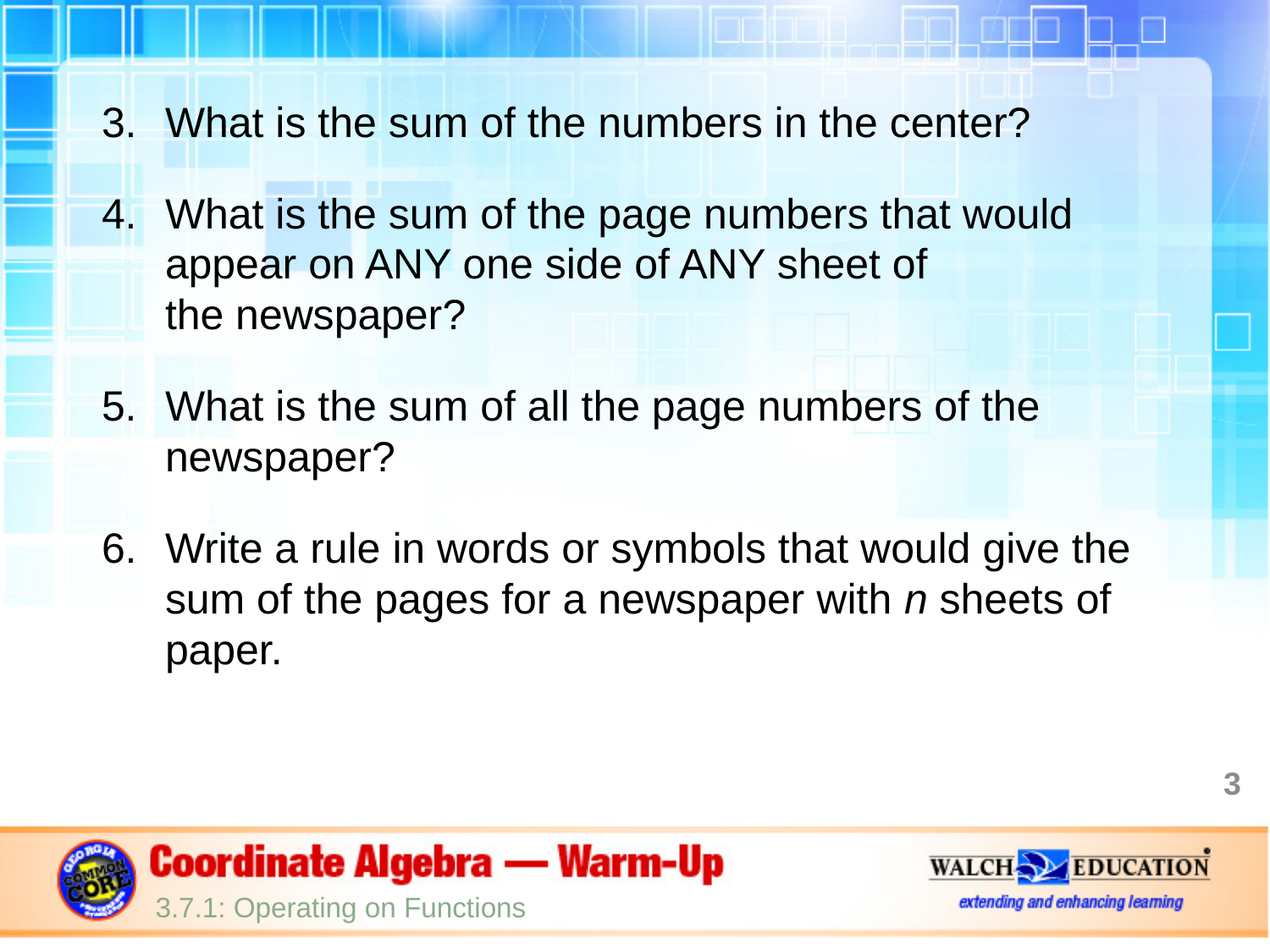

What is the sum of the numbers in the center?
What is the sum of the page numbers that would appear on ANY one side of ANY sheet of
the newspaper?
What is the sum of all the page numbers of the newspaper?
Write a rule in words or symbols that would give the sum of the pages for a newspaper with n sheets of paper.
3
3.7.1: Operating on Functions